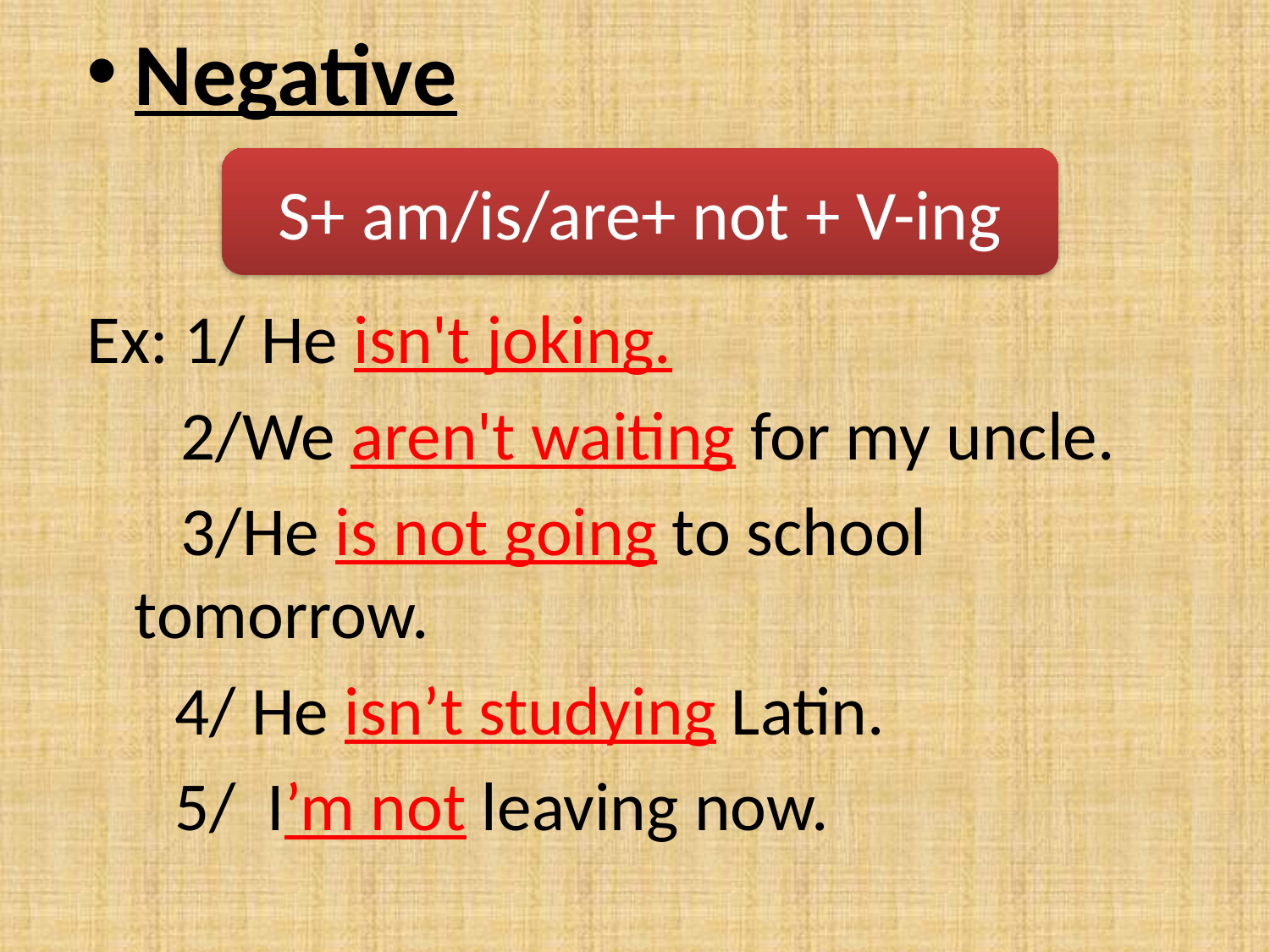

Negative

Ex: 1/ He isn't joking.
	   2/We aren't waiting for my uncle.
	   3/He is not going to school tomorrow.
4/ He isn’t studying Latin.
5/  I’m not leaving now.

S+ am/is/are+ not + V-ing